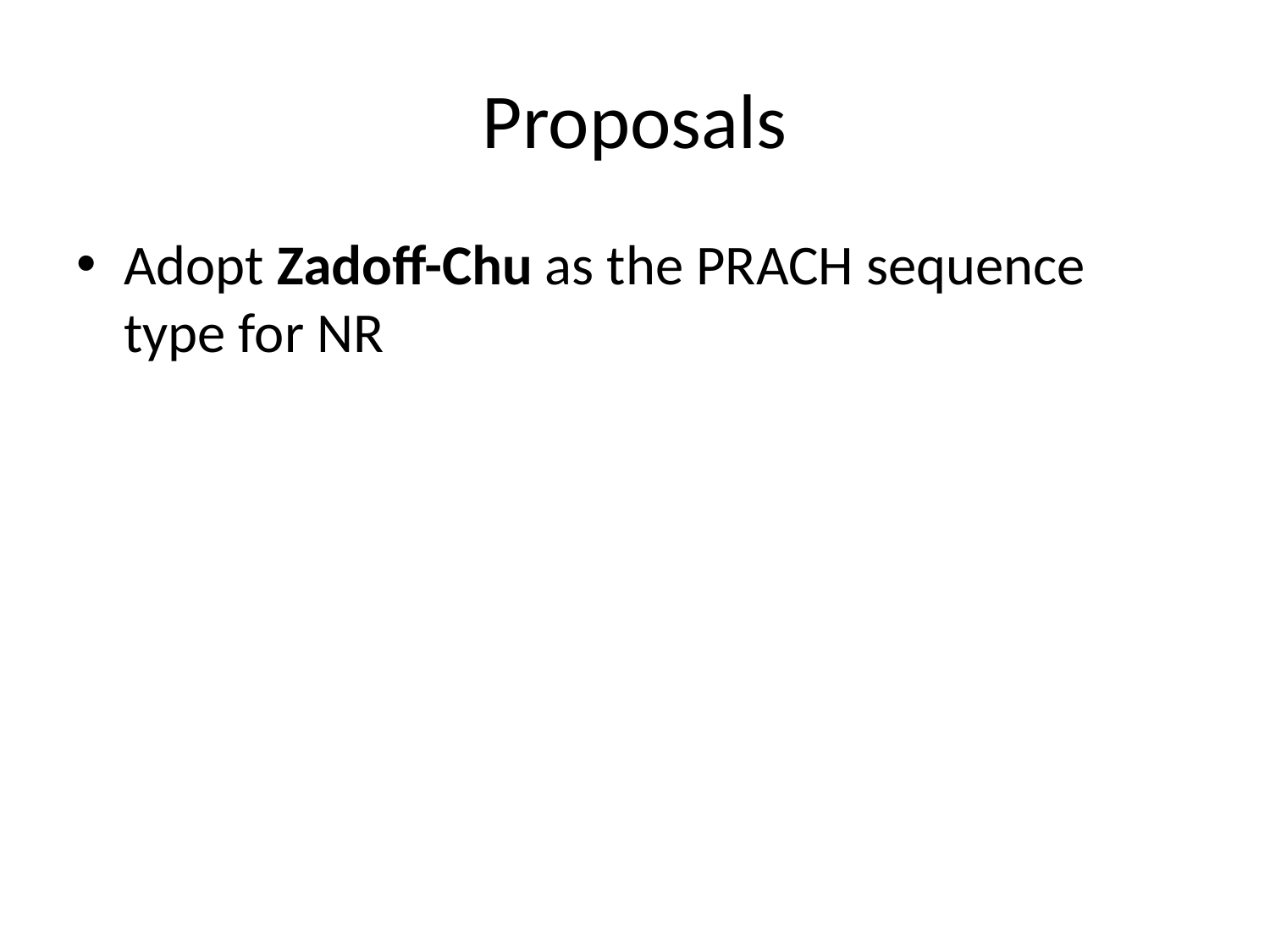

# Proposals
Adopt Zadoff-Chu as the PRACH sequence type for NR